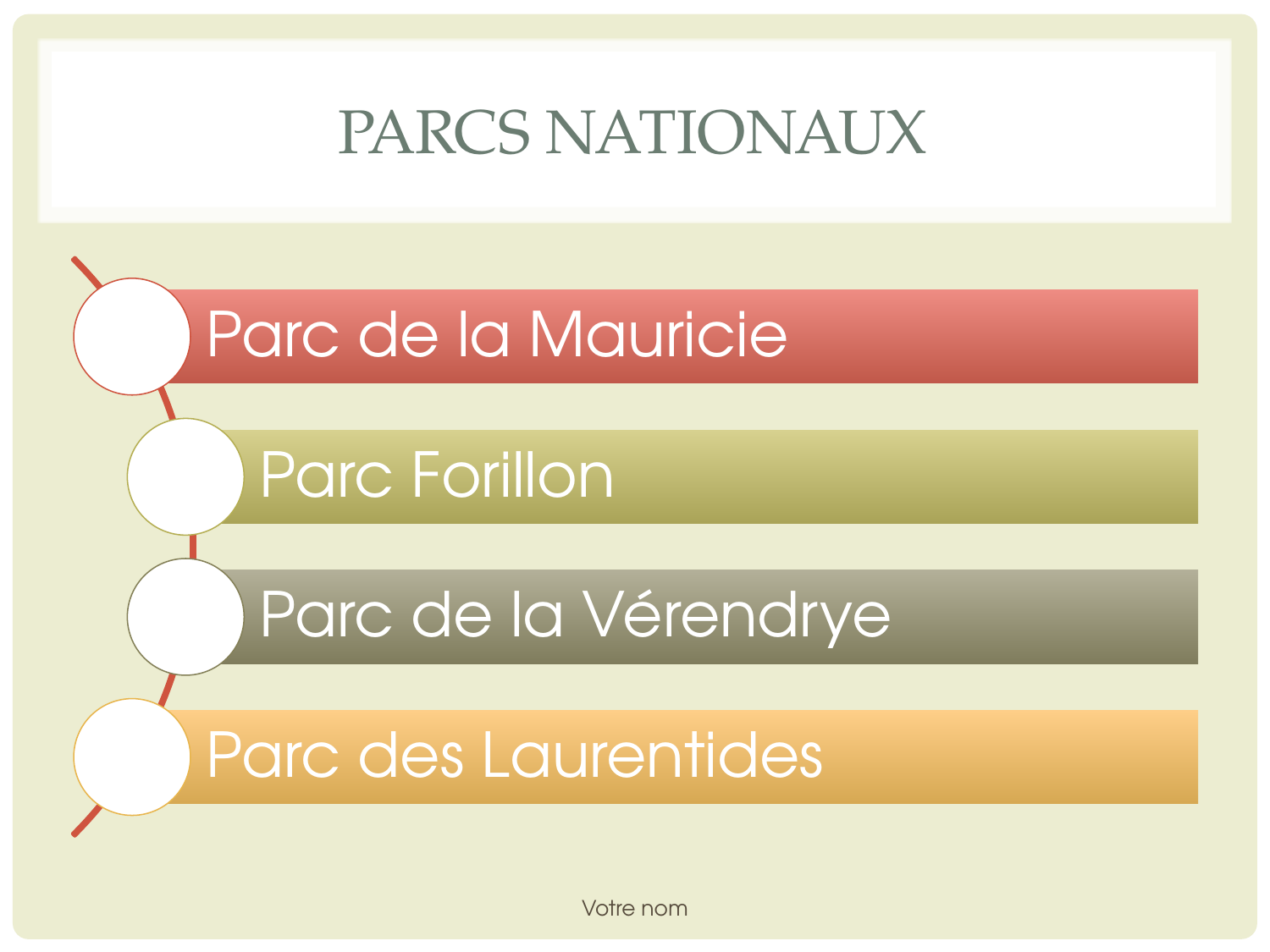

# Parcs nationaux
Parc de la Mauricie
Parc Forillon
Parc de la Vérendrye
Parc des Laurentides
Votre nom